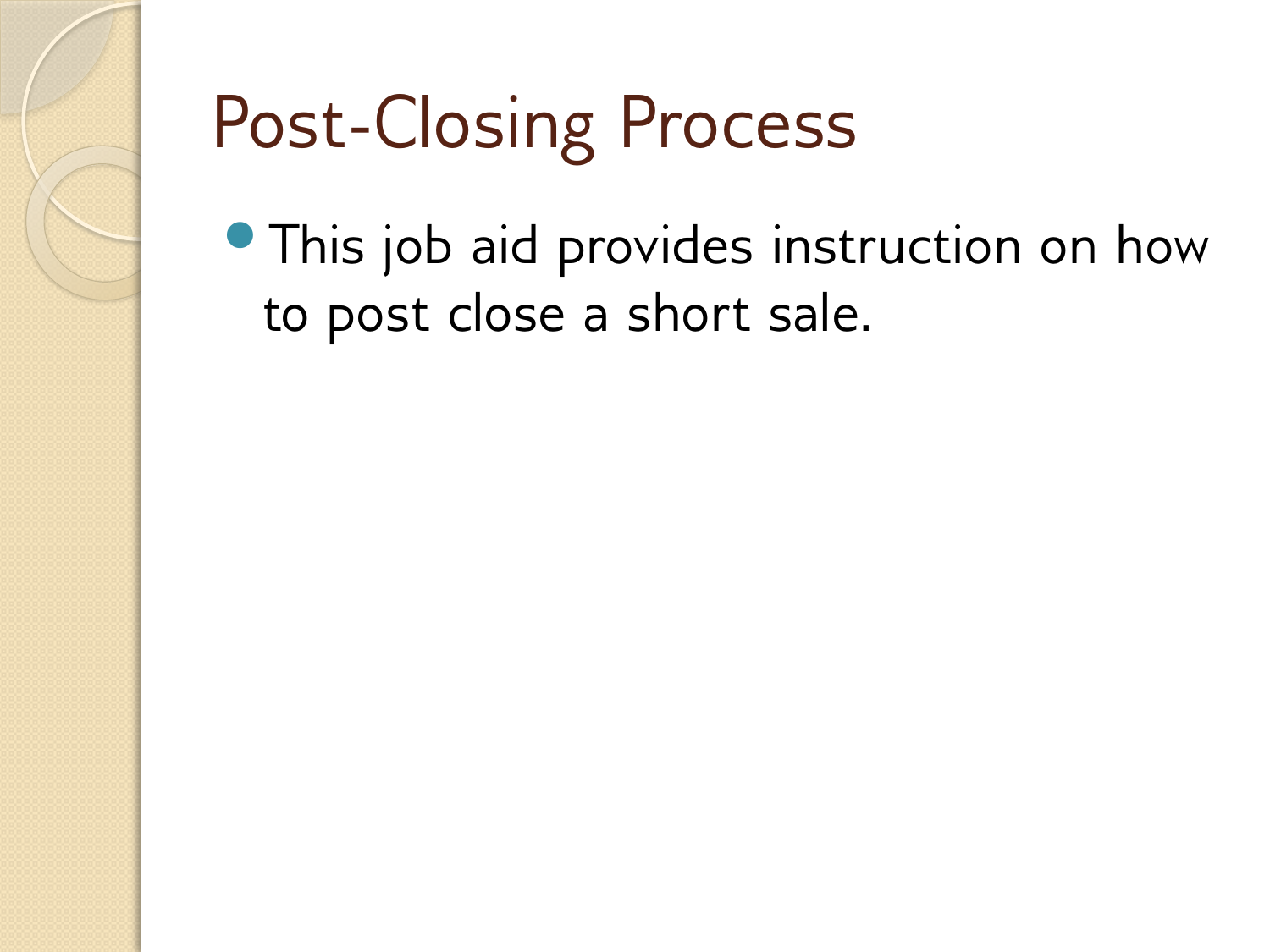

# Post-Closing Process
This job aid provides instruction on how to post close a short sale.